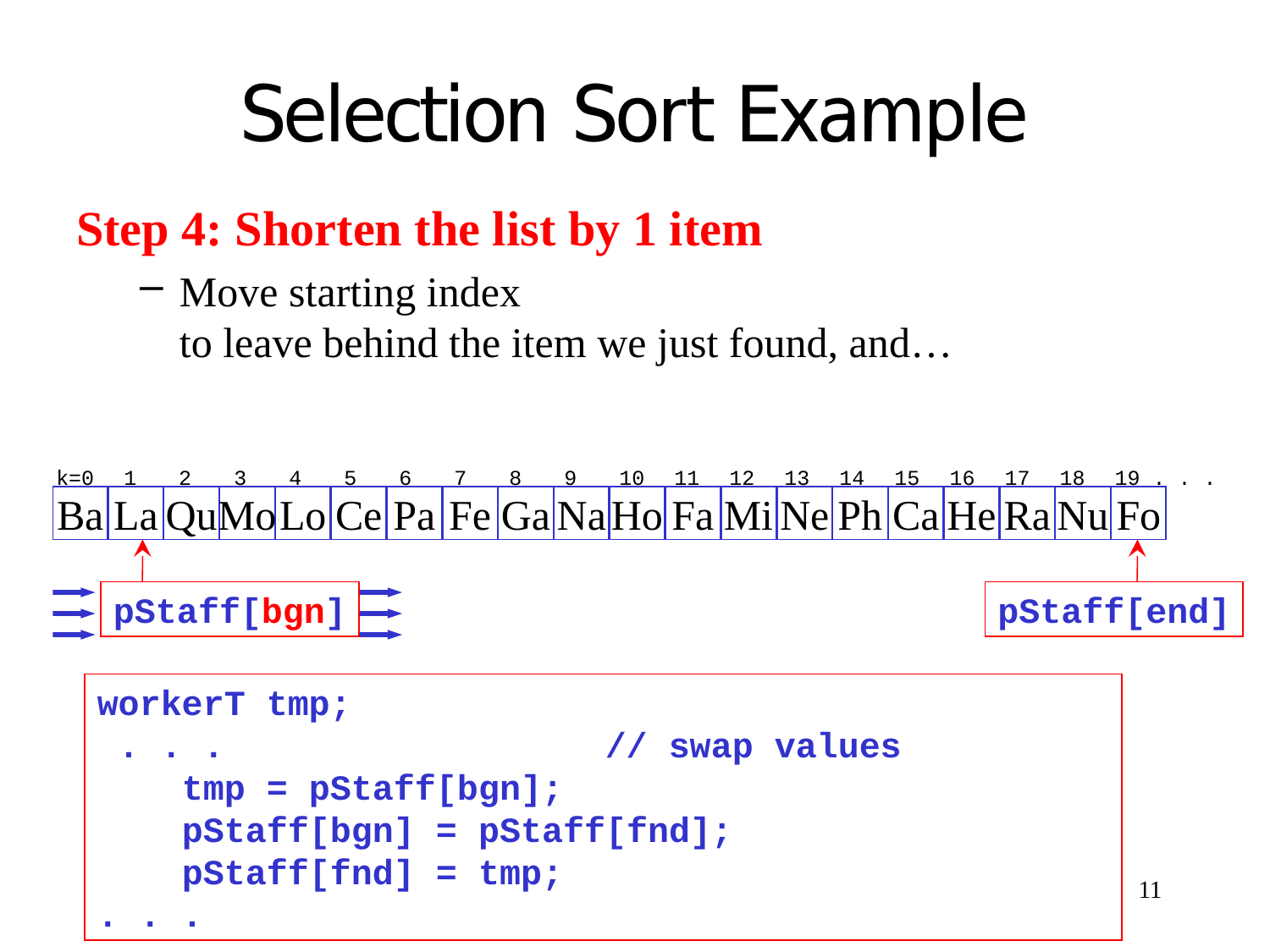

# Selection Sort Example
Step 4: Shorten the list by 1 item
Move starting index
to leave behind the item we just found, and…
k=0  1   2   3   4   5   6   7   8   9   10  11  12  13  14  15  16  17  18  19 . . .
Ba
La
Qu
Mo
Lo
Ce
Pa
Fe
Ga
Na
Ho
Fa
Mi
Ne
Ph
Ca
He
Ra
Nu
Fo

pStaff[bgn]
pStaff[end]

workerT tmp;
 . . .			// swap values
    tmp = pStaff[bgn];
    pStaff[bgn] = pStaff[fnd];
    pStaff[fnd] = tmp;
. . .
11